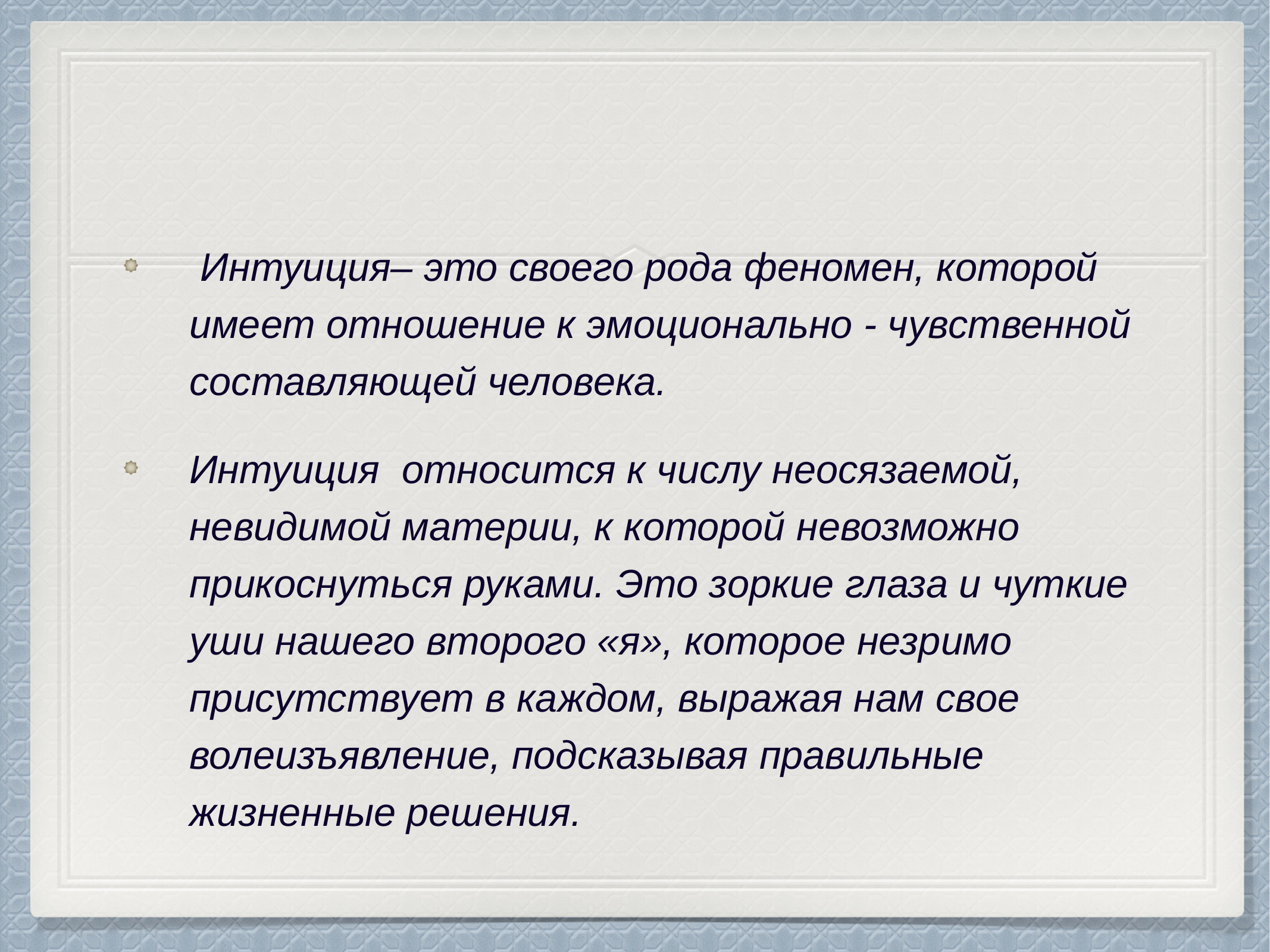

Интуиция– это своего рода феномен, которой имеет отношение к эмоционально - чувственной составляющей человека.
Интуиция  относится к числу неосязаемой, невидимой материи, к которой невозможно прикоснуться руками. Это зоркие глаза и чуткие уши нашего второго «я», которое незримо присутствует в каждом, выражая нам свое волеизъявление, подсказывая правильные жизненные решения.